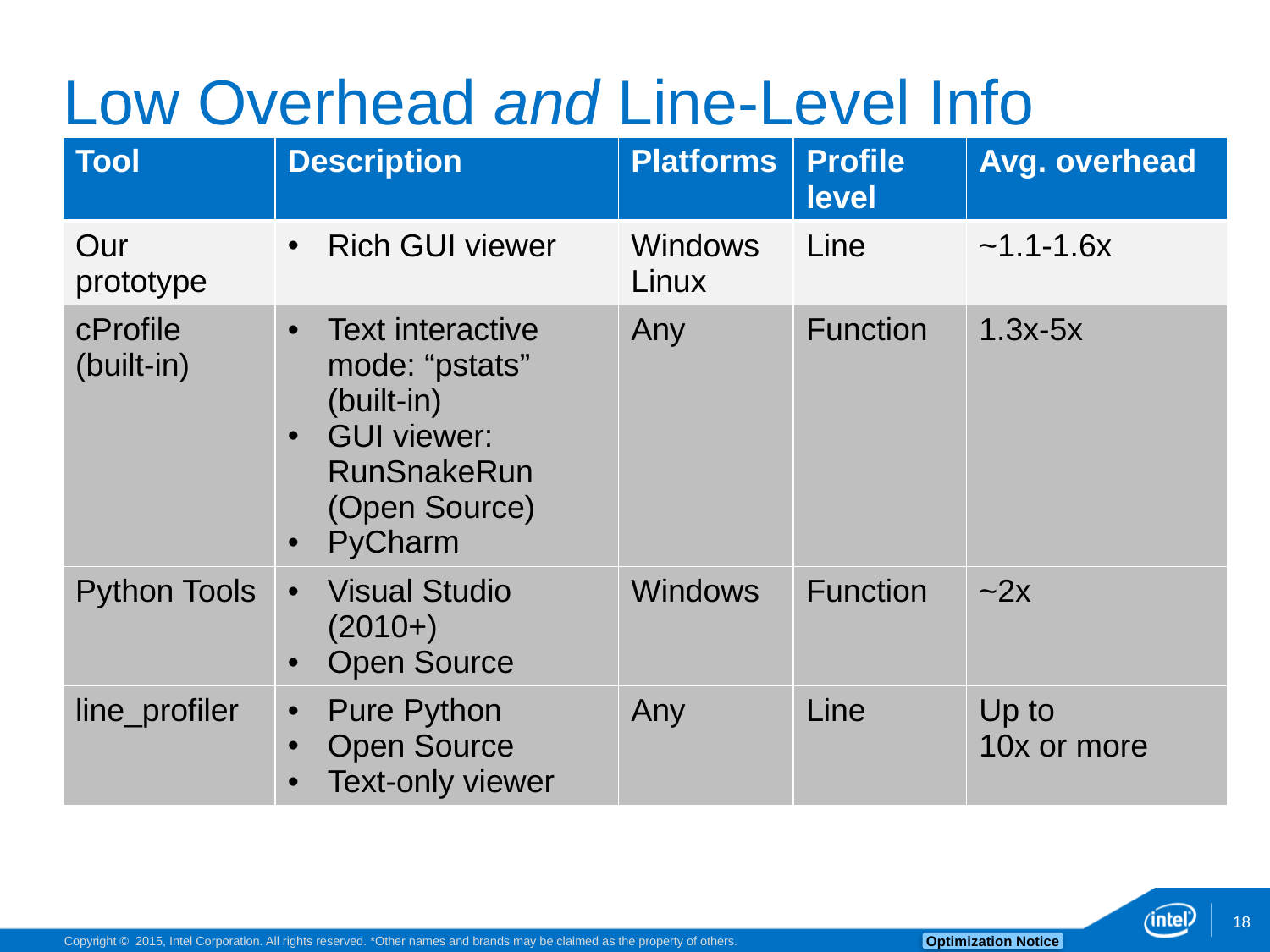

# Low Overhead and Line-Level Info
| Tool | Description | Platforms | Profile level | Avg. overhead |
| --- | --- | --- | --- | --- |
| Our prototype | Rich GUI viewer | Windows Linux | Line | ~1.1-1.6x |
| cProfile (built-in) | Text interactive mode: “pstats” (built-in) GUI viewer: RunSnakeRun (Open Source) PyCharm | Any | Function | 1.3x-5x |
| Python Tools | Visual Studio (2010+) Open Source | Windows | Function | ~2x |
| line\_profiler | Pure Python Open Source Text-only viewer | Any | Line | Up to 10x or more |
18